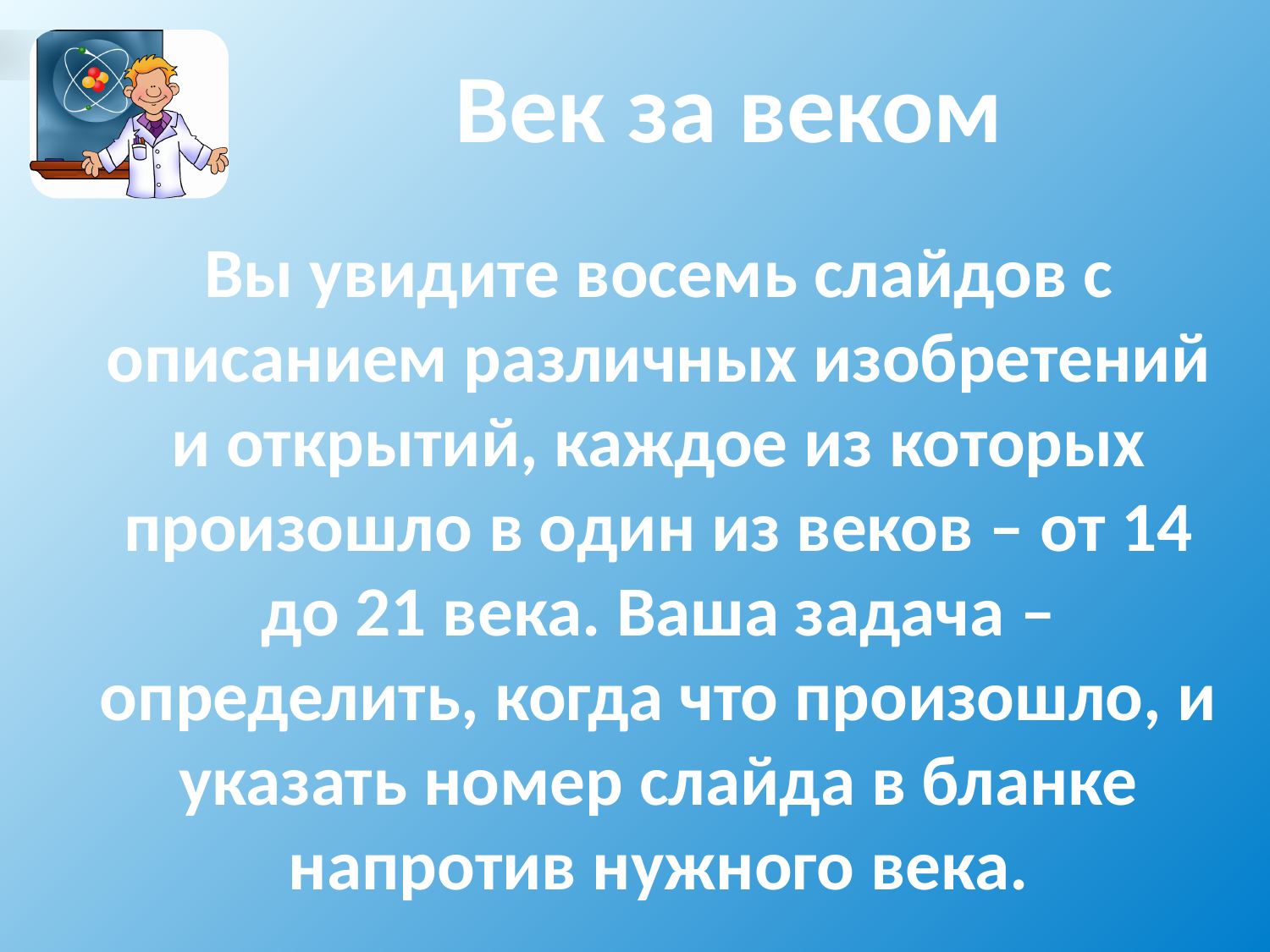

Век за веком
	Вы увидите восемь слайдов с описанием различных изобретений и открытий, каждое из которых произошло в один из веков – от 14 до 21 века. Ваша задача – определить, когда что произошло, и указать номер слайда в бланке напротив нужного века.